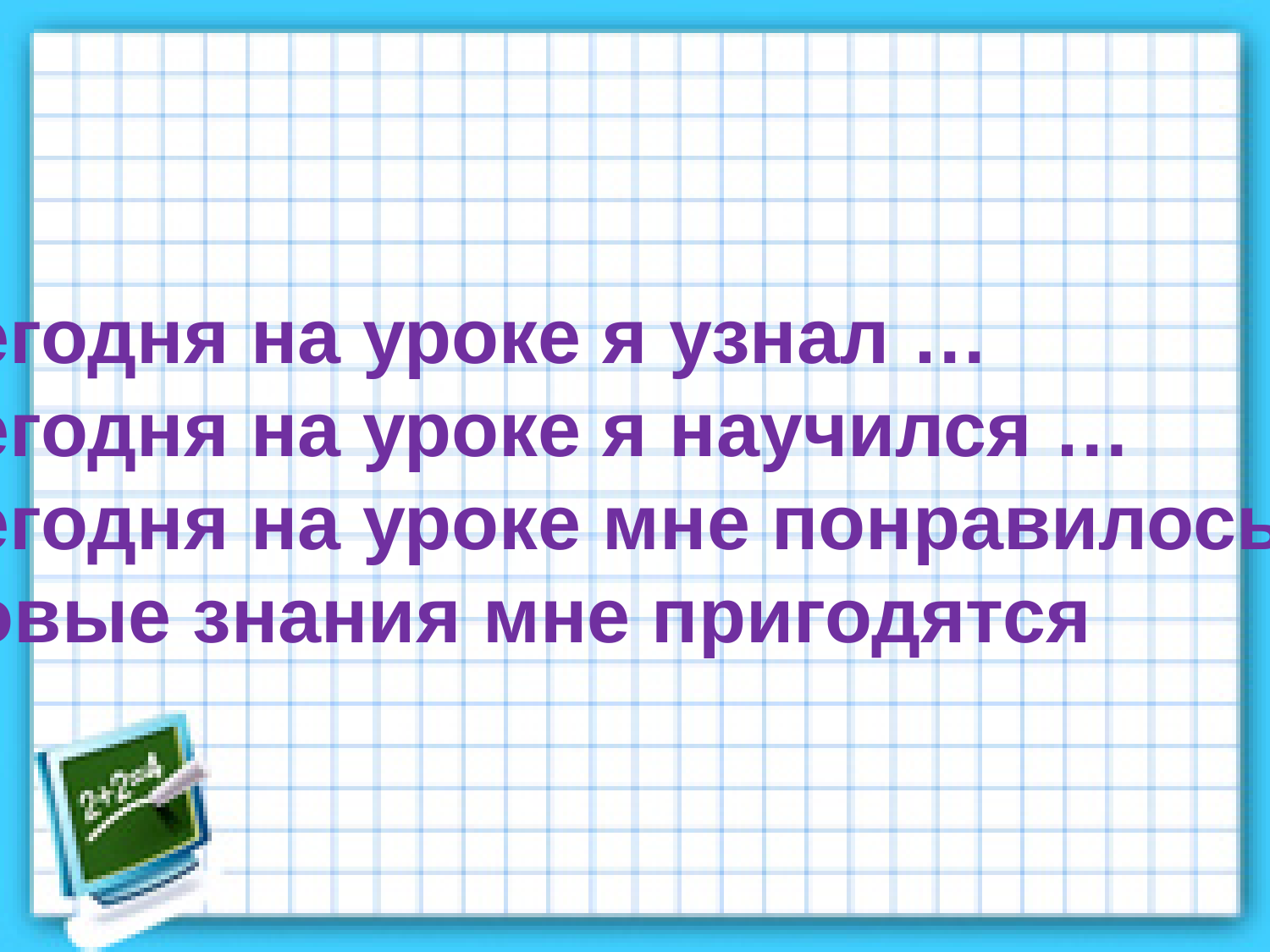

#
Сегодня на уроке я узнал …
Сегодня на уроке я научился …
Сегодня на уроке мне понравилось…
Новые знания мне пригодятся